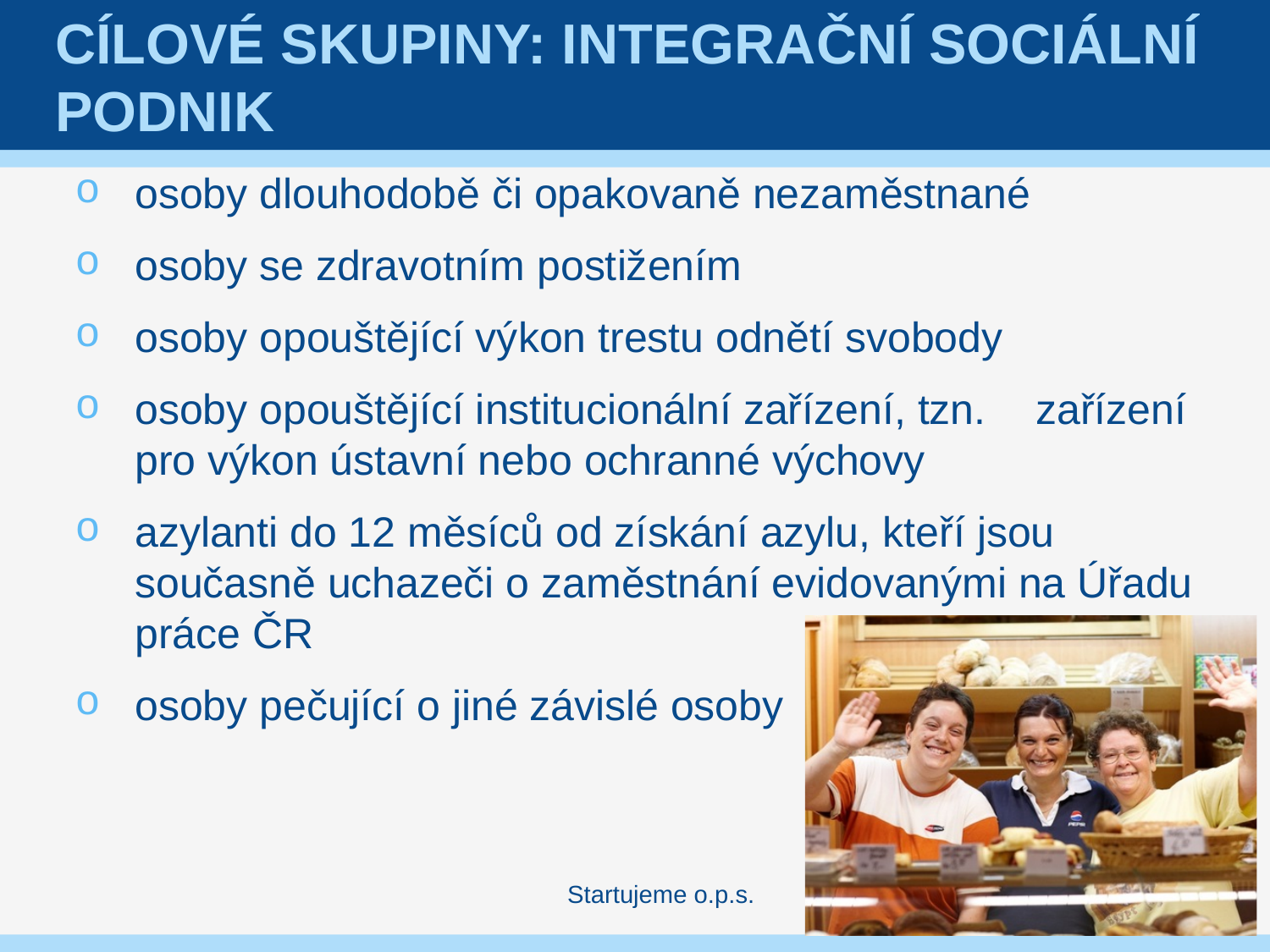

# cílové skupiny: integrační sociální podnik
osoby dlouhodobě či opakovaně nezaměstnané
osoby se zdravotním postižením
osoby opouštějící výkon trestu odnětí svobody
osoby opouštějící institucionální zařízení, tzn. 	 zařízení pro výkon ústavní nebo ochranné výchovy
azylanti do 12 měsíců od získání azylu, kteří jsou současně uchazeči o zaměstnání evidovanými na Úřadu práce ČR
osoby pečující o jiné závislé osoby

Startujeme o.p.s.
16